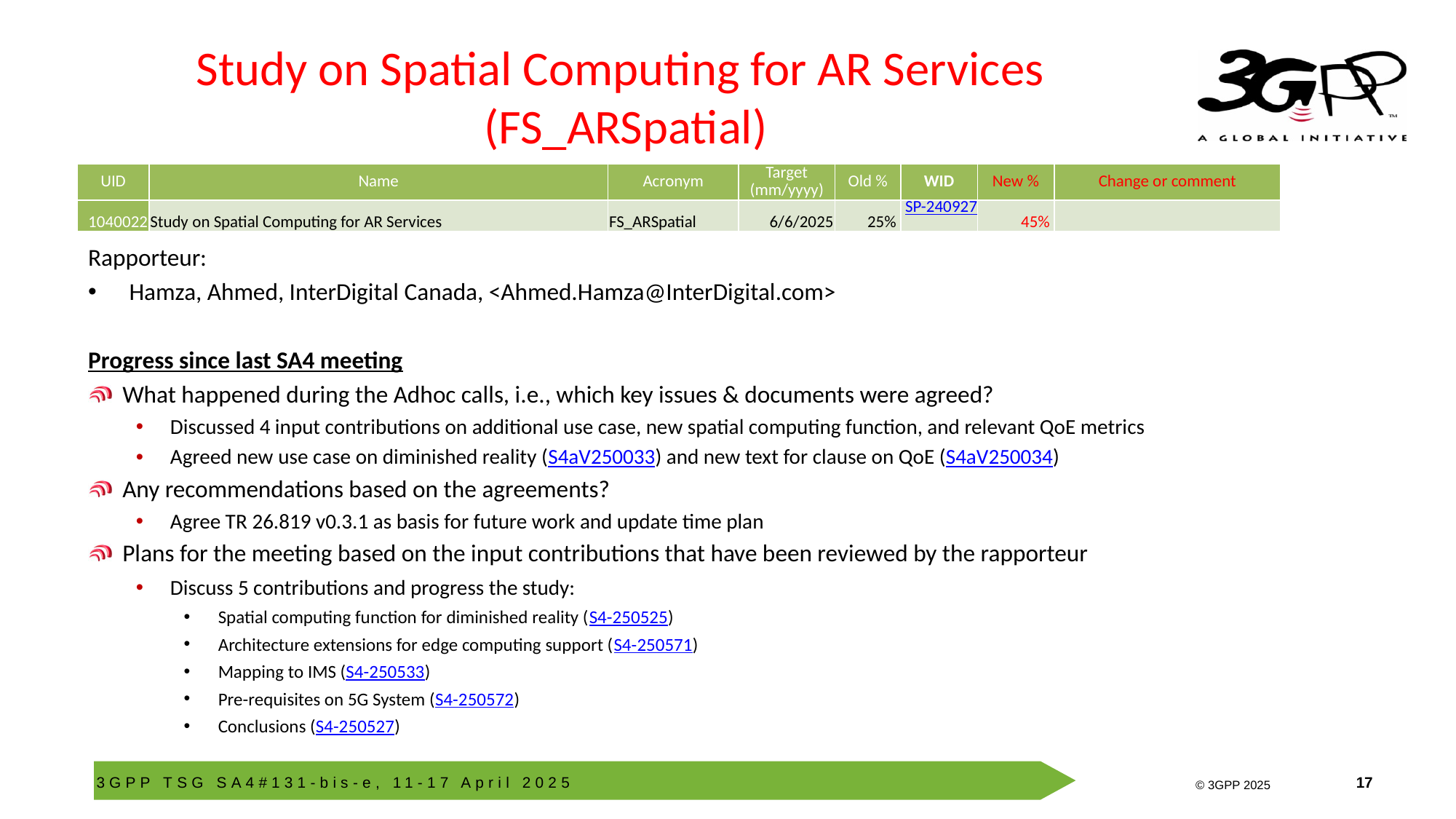

# Study on Spatial Computing for AR Services (FS_ARSpatial)
| UID | Name | Acronym | Target (mm/yyyy) | Old % | WID | New % | Change or comment |
| --- | --- | --- | --- | --- | --- | --- | --- |
| 1040022 | Study on Spatial Computing for AR Services | FS\_ARSpatial | 6/6/2025 | 25% | SP-240927 | 45% |  |
Rapporteur:
Hamza, Ahmed, InterDigital Canada, <Ahmed.Hamza@InterDigital.com>

Progress since last SA4 meeting
What happened during the Adhoc calls, i.e., which key issues & documents were agreed?
Discussed 4 input contributions on additional use case, new spatial computing function, and relevant QoE metrics
Agreed new use case on diminished reality (S4aV250033) and new text for clause on QoE (S4aV250034)
Any recommendations based on the agreements?
Agree TR 26.819 v0.3.1 as basis for future work and update time plan
Plans for the meeting based on the input contributions that have been reviewed by the rapporteur
Discuss 5 contributions and progress the study:
Spatial computing function for diminished reality (S4-250525)
Architecture extensions for edge computing support (S4-250571)
Mapping to IMS (S4-250533)
Pre-requisites on 5G System (S4-250572)
Conclusions (S4-250527)